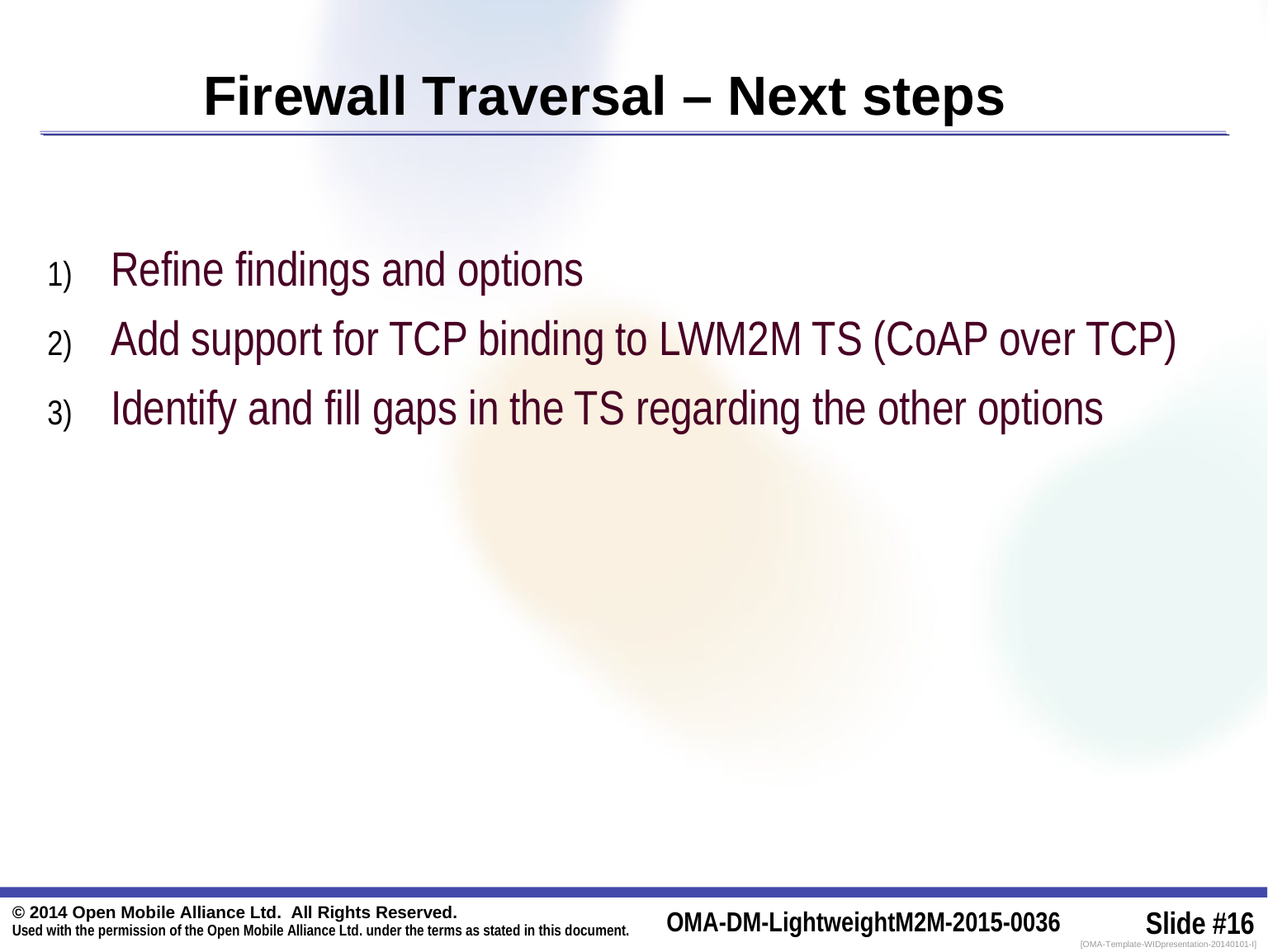

# Firewall Traversal – Next steps

1) 	Refine findings and options
2) 	Add support for TCP binding to LWM2M TS (CoAP over TCP)
3) 	Identify and fill gaps in the TS regarding the other options

© 2014 Open Mobile Alliance Ltd.  All Rights Reserved.
Used with the permission of the Open Mobile Alliance Ltd. under the terms as stated in this document.
OMA-DM-LightweightM2M-2015-0036
Slide #16
[OMA-Template-WIDpresentation-20140101-I]